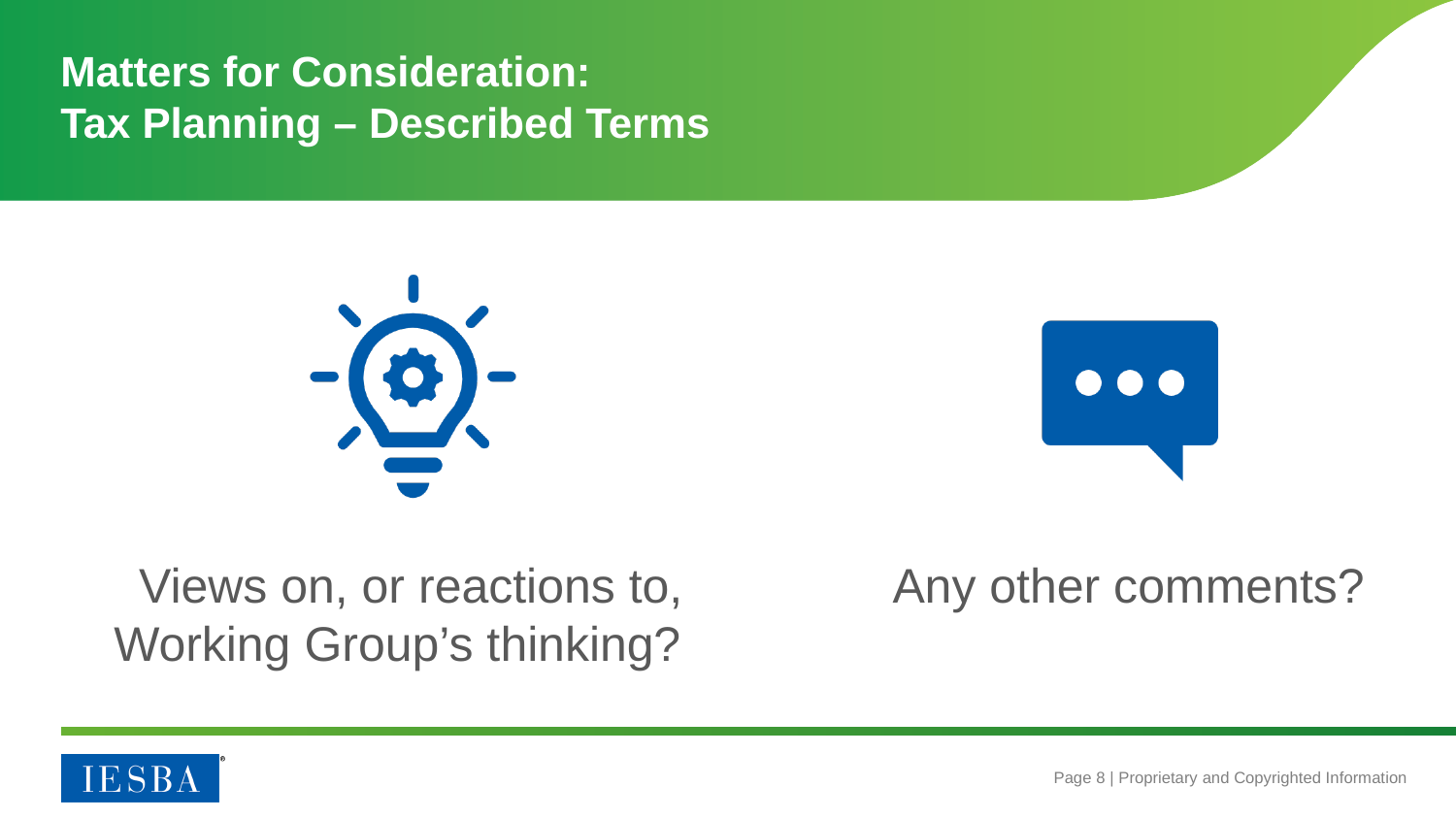

# Matters for Consideration: Tax Planning – Described Terms
Views on, or reactions to, Working Group’s thinking?
Any other comments?